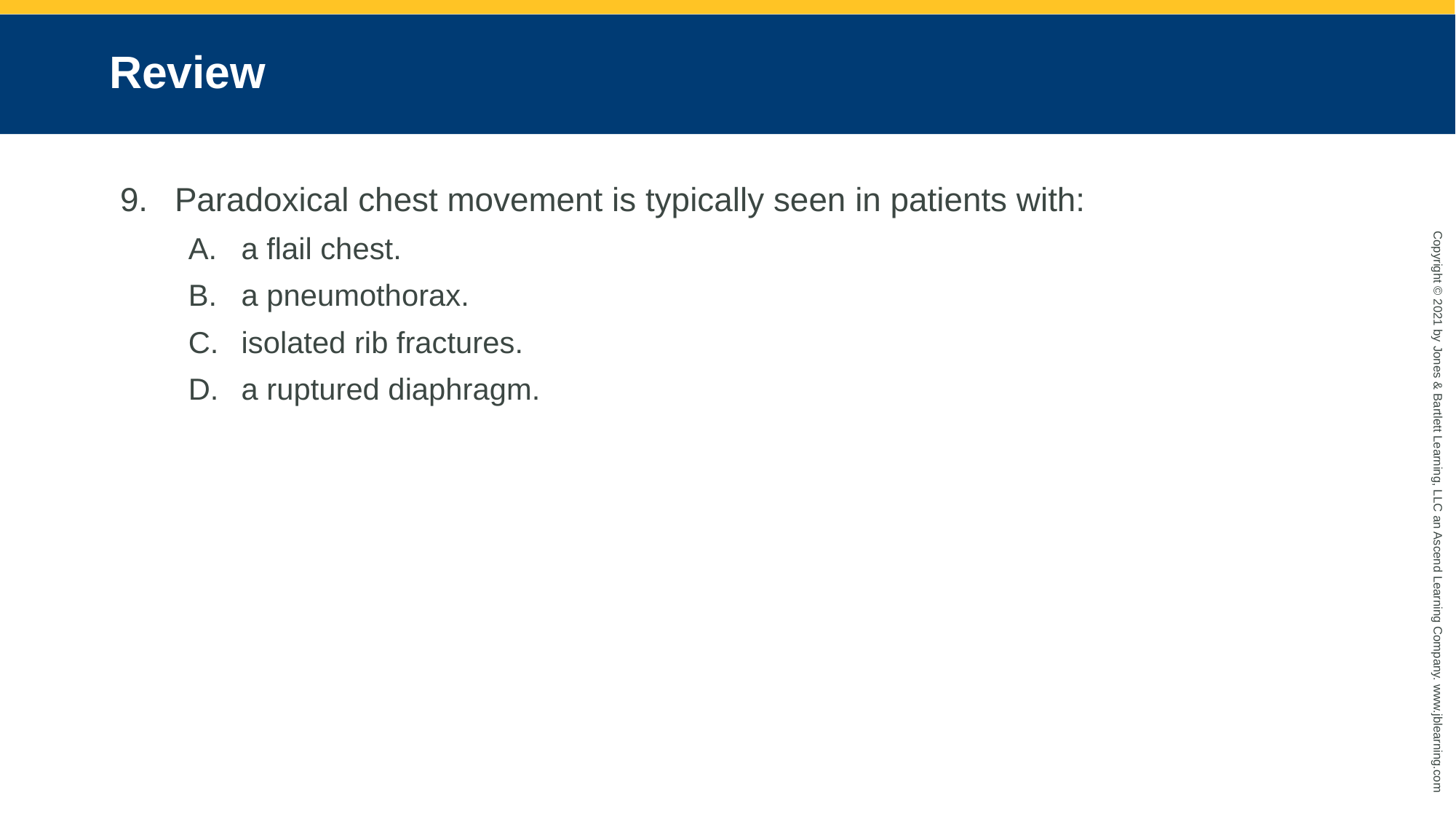

# Review
Paradoxical chest movement is typically seen in patients with:
a flail chest.
a pneumothorax.
isolated rib fractures.
a ruptured diaphragm.